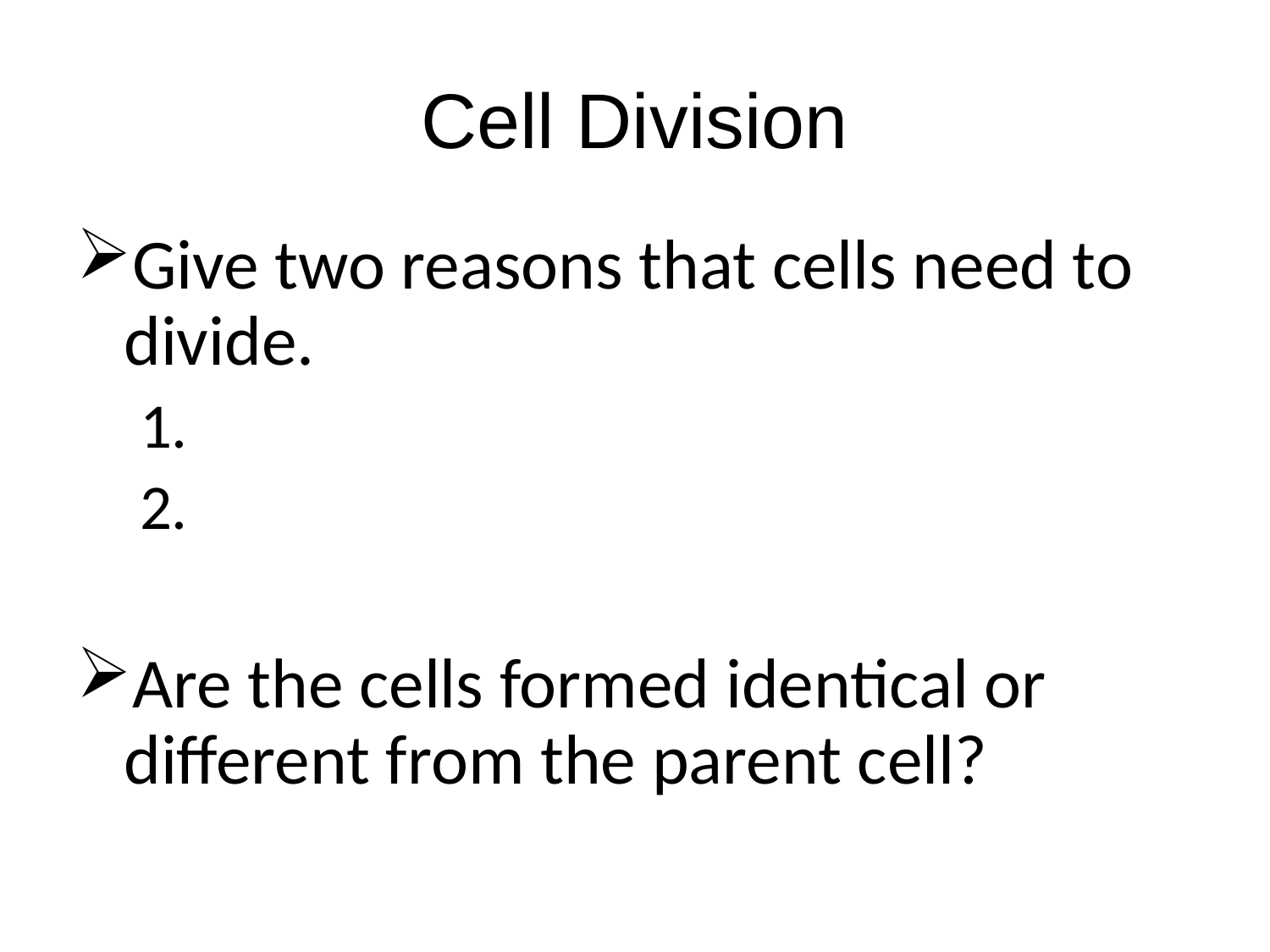

# Cell Division
Give two reasons that cells need to divide.
1.
2.

Are the cells formed identical or different from the parent cell?